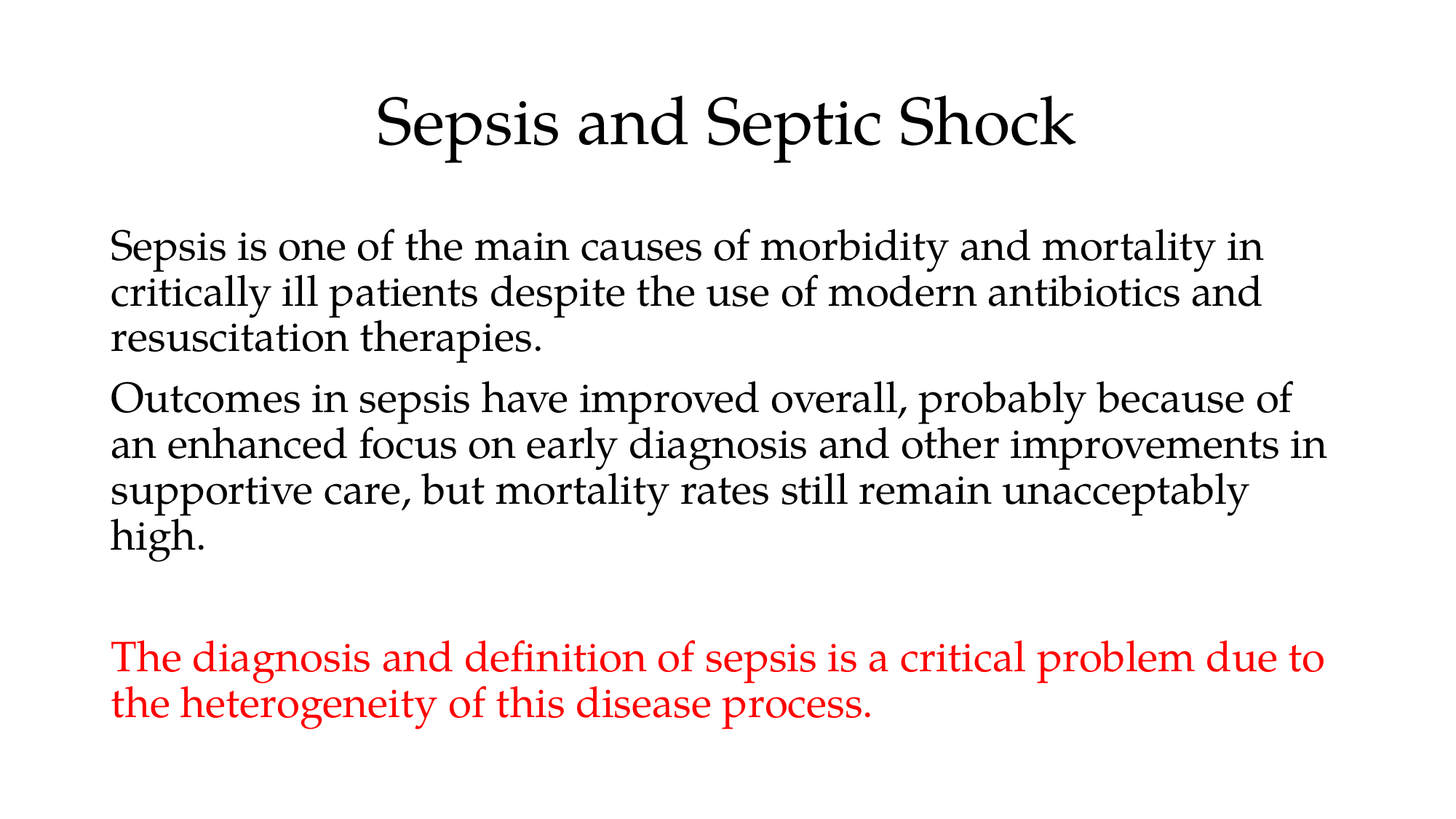

# Sepsis and Septic Shock
Sepsis is one of the main causes of morbidity and mortality in critically ill patients despite the use of modern antibiotics and resuscitation therapies.
Outcomes in sepsis have improved overall, probably because of an enhanced focus on early diagnosis and other improvements in supportive care, but mortality rates still remain unacceptably high.

The diagnosis and definition of sepsis is a critical problem due to the heterogeneity of this disease process.